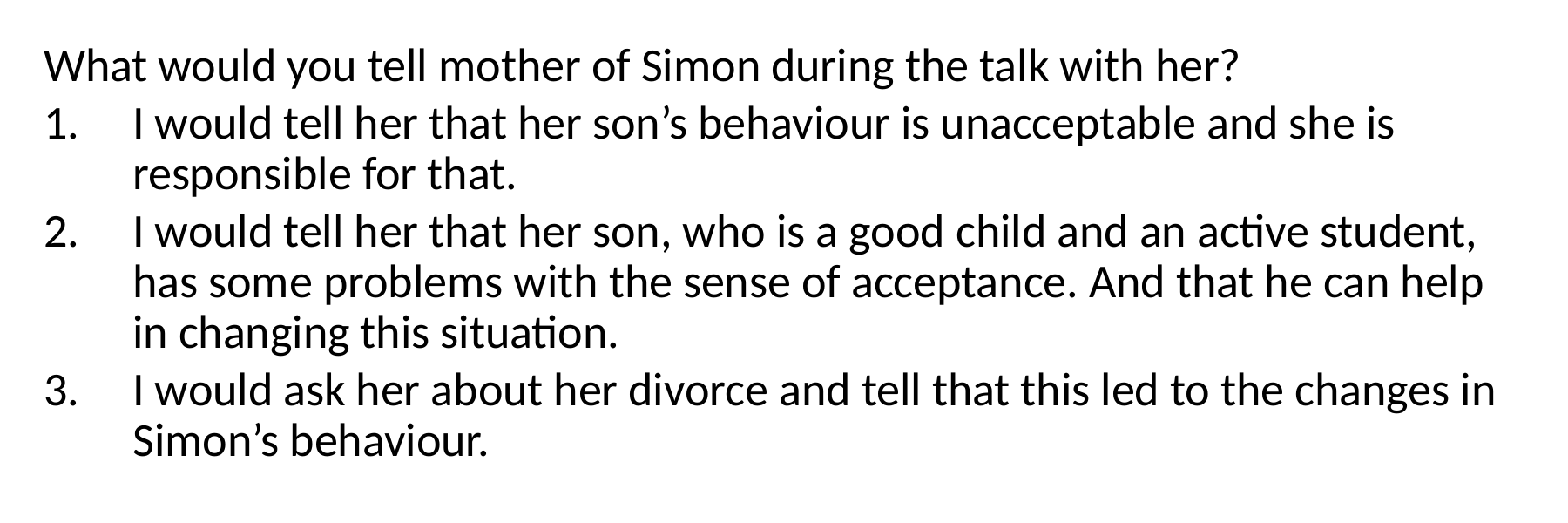

What would you tell mother of Simon during the talk with her?
I would tell her that her son’s behaviour is unacceptable and she is responsible for that.
I would tell her that her son, who is a good child and an active student, has some problems with the sense of acceptance. And that he can help in changing this situation.
I would ask her about her divorce and tell that this led to the changes in Simon’s behaviour.